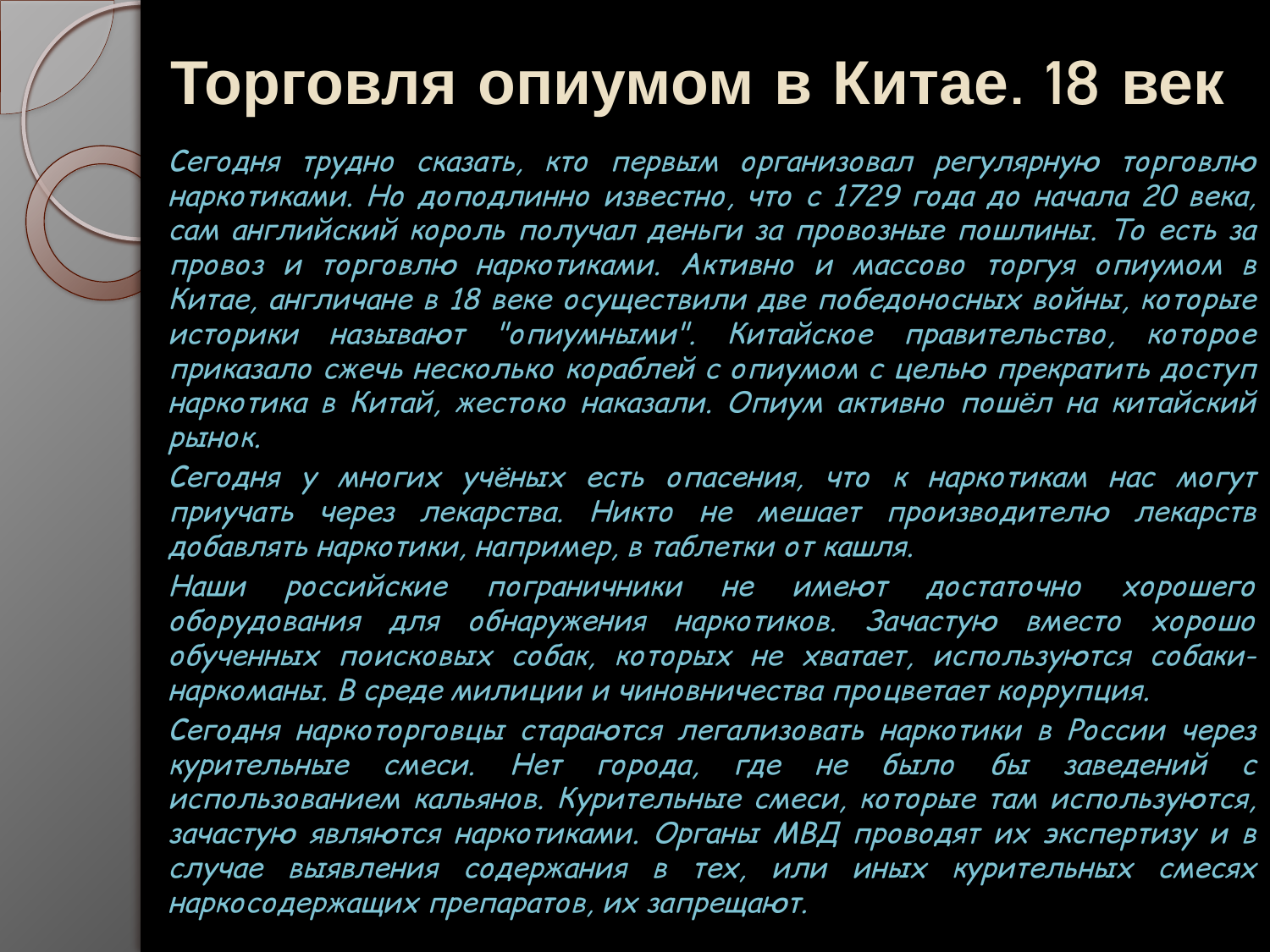

# Торговля опиумом в Китае. 18 век
Сегодня трудно сказать, кто первым организовал регулярную торговлю наркотиками. Но доподлинно известно, что с 1729 года до начала 20 века, сам английский король получал деньги за провозные пошлины. То есть за провоз и торговлю наркотиками. Активно и массово торгуя опиумом в Китае, англичане в 18 веке осуществили две победоносных войны, которые историки называют "опиумными". Китайское правительство, которое приказало сжечь несколько кораблей с опиумом с целью прекратить доступ наркотика в Китай, жестоко наказали. Опиум активно пошёл на китайский рынок.
Сегодня у многих учёных есть опасения, что к наркотикам нас могут приучать через лекарства. Никто не мешает производителю лекарств добавлять наркотики, например, в таблетки от кашля.
Наши российские пограничники не имеют достаточно хорошего оборудования для обнаружения наркотиков. Зачастую вместо хорошо обученных поисковых собак, которых не хватает, используются собаки-наркоманы. В среде милиции и чиновничества процветает коррупция.
Сегодня наркоторговцы стараются легализовать наркотики в России через курительные смеси. Нет города, где не было бы заведений с использованием кальянов. Курительные смеси, которые там используются, зачастую являются наркотиками. Органы МВД проводят их экспертизу и в случае выявления содержания в тех, или иных курительных смесях наркосодержащих препаратов, их запрещают.